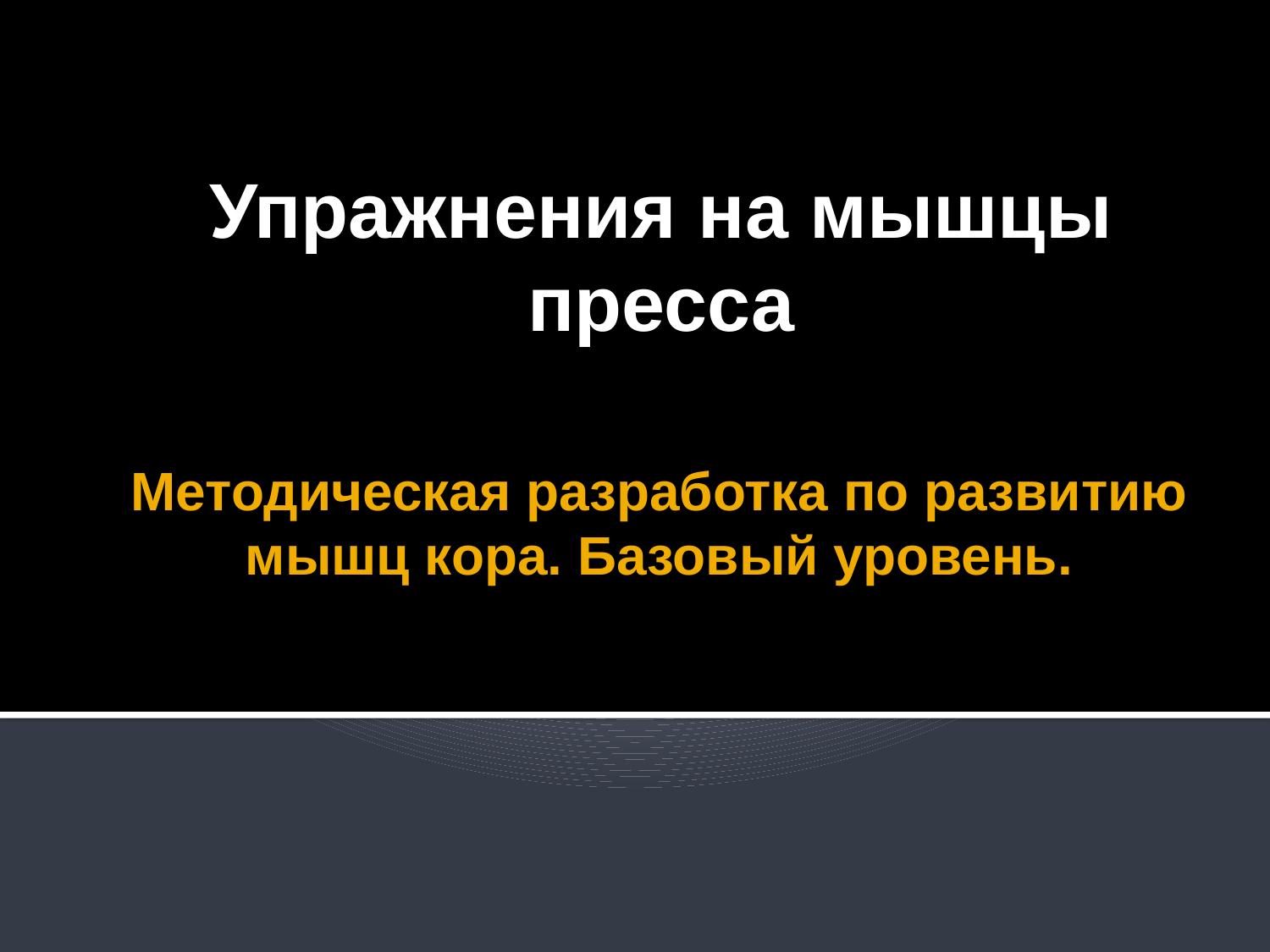

Упражнения на мышцы пресса
# Методическая разработка по развитию мышц кора. Базовый уровень.